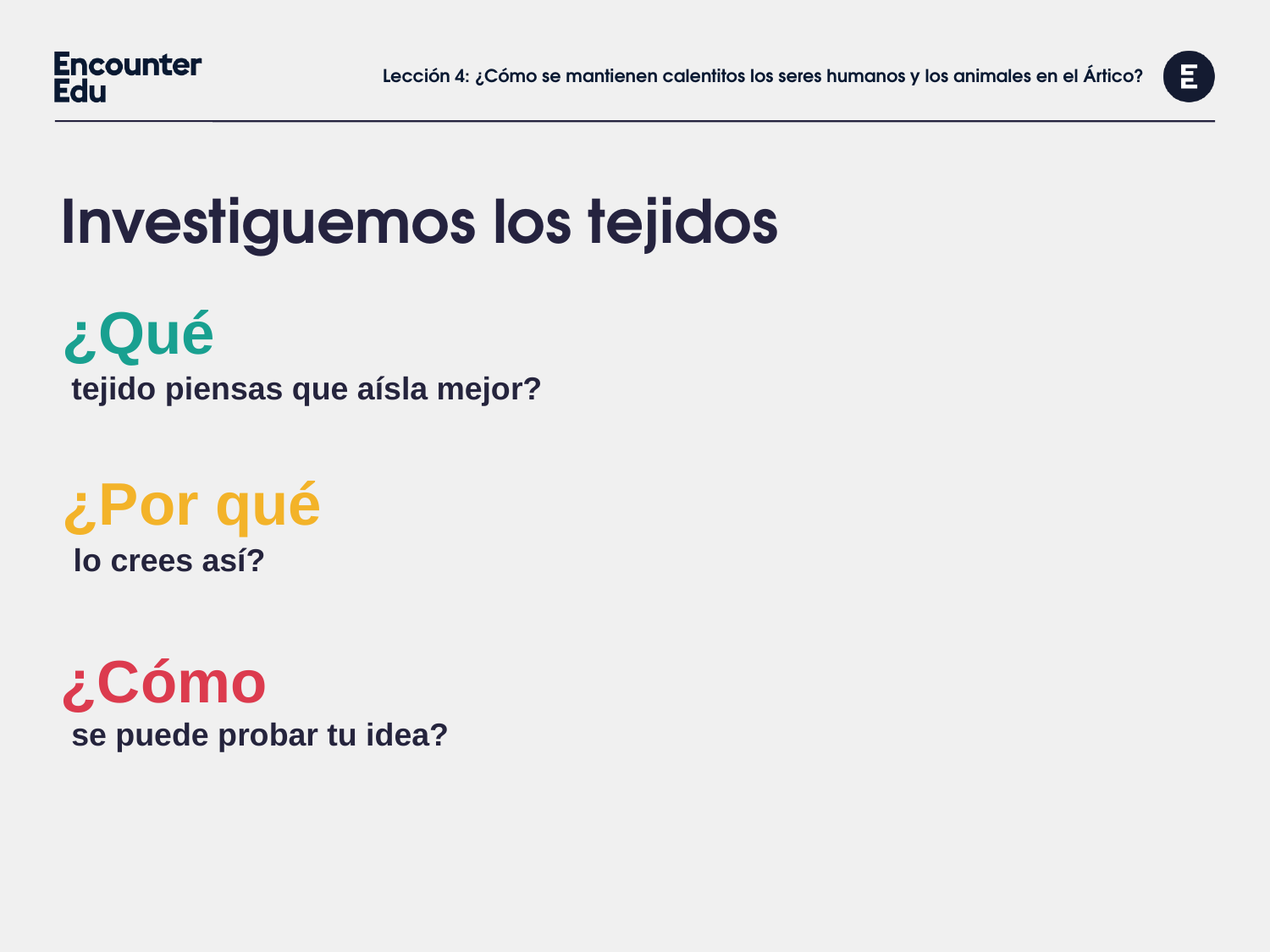

# Lección 4: ¿Cómo se mantienen calentitos los seres humanos y los animales en el Ártico?
Investiguemos los tejidos
¿Qué
tejido piensas que aísla mejor?
¿Por qué
lo crees así?
¿Cómo
se puede probar tu idea?